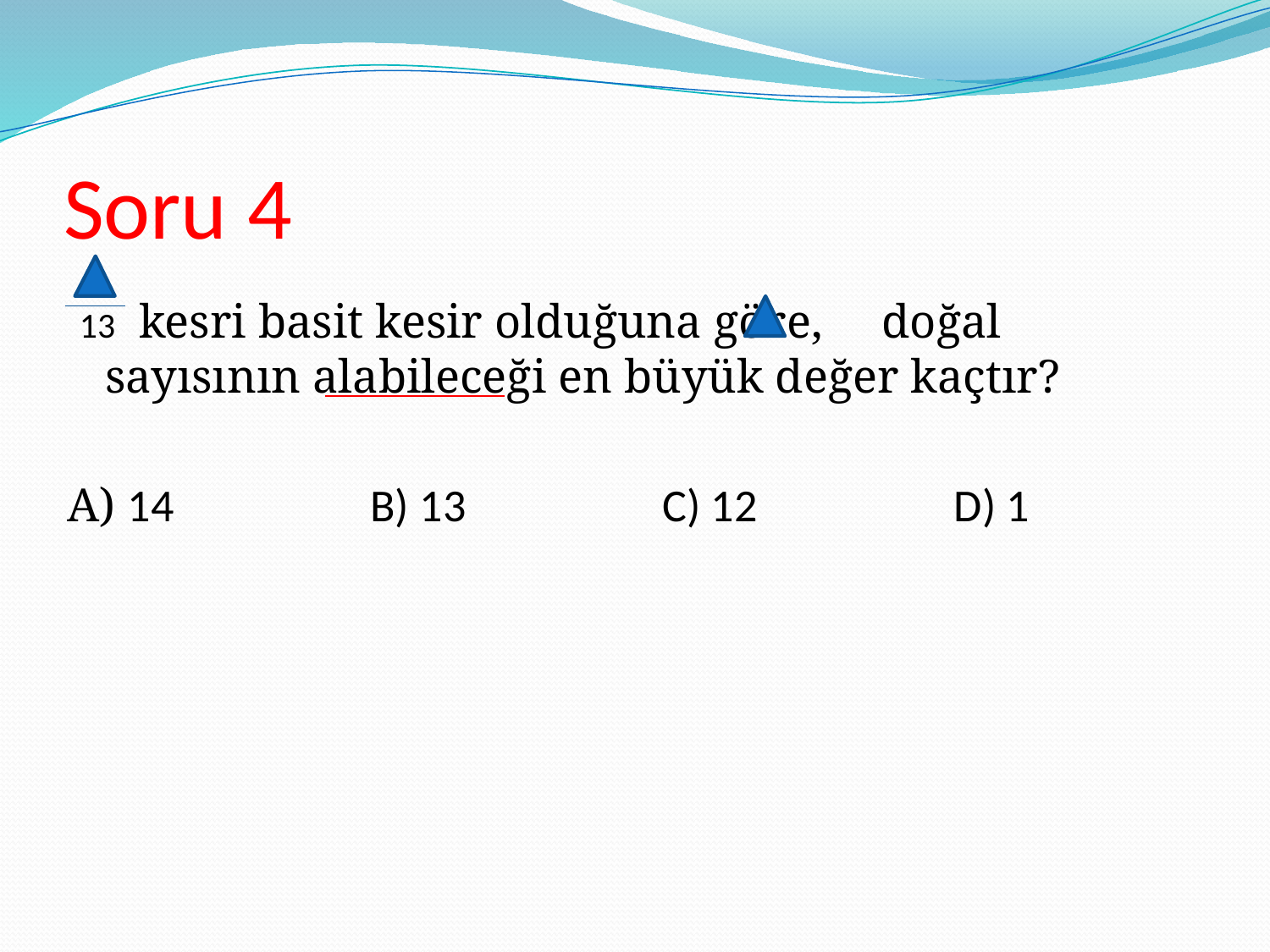

# Soru 4

 13  kesri basit kesir olduğuna göre,     doğal sayısının alabileceği en büyük değer kaçtır?

A) 14                   B) 13                   C) 12                   D) 1